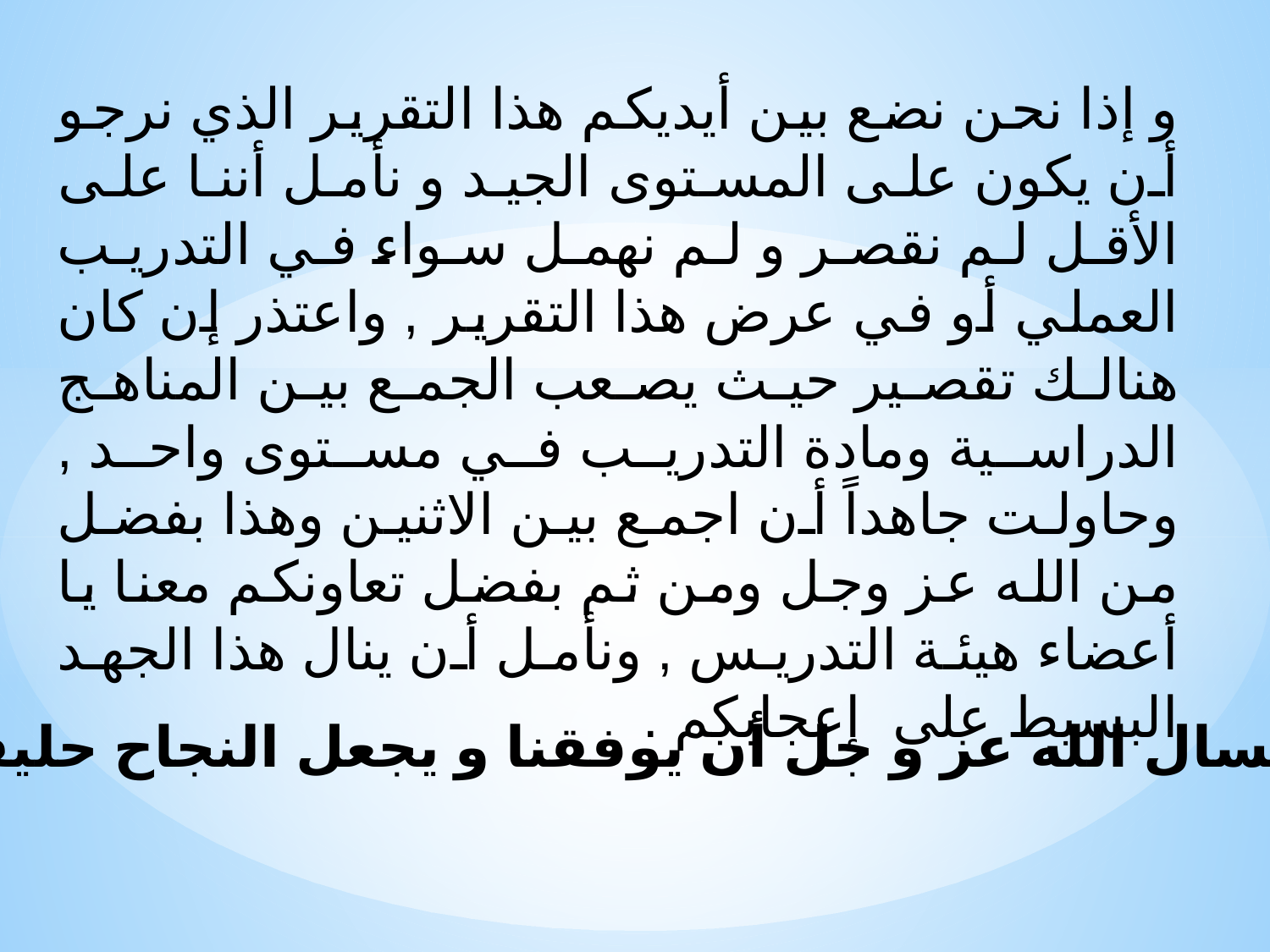

و إذا نحن نضع بين أيديكم هذا التقرير الذي نرجو أن يكون على المستوى الجيد و نأمل أننا على الأقل لم نقصر و لم نهمل سواء في التدريب العملي أو في عرض هذا التقرير , واعتذر إن كان هنالك تقصير حيث يصعب الجمع بين المناهج الدراسية ومادة التدريب في مستوى واحد , وحاولت جاهداً أن اجمع بين الاثنين وهذا بفضل من الله عز وجل ومن ثم بفضل تعاونكم معنا يا أعضاء هيئة التدريس , ونأمل أن ينال هذا الجهد البسيط على  إعجابكم .

 و نسال الله عز و جل أن يوفقنا و يجعل النجاح حليفنا ...